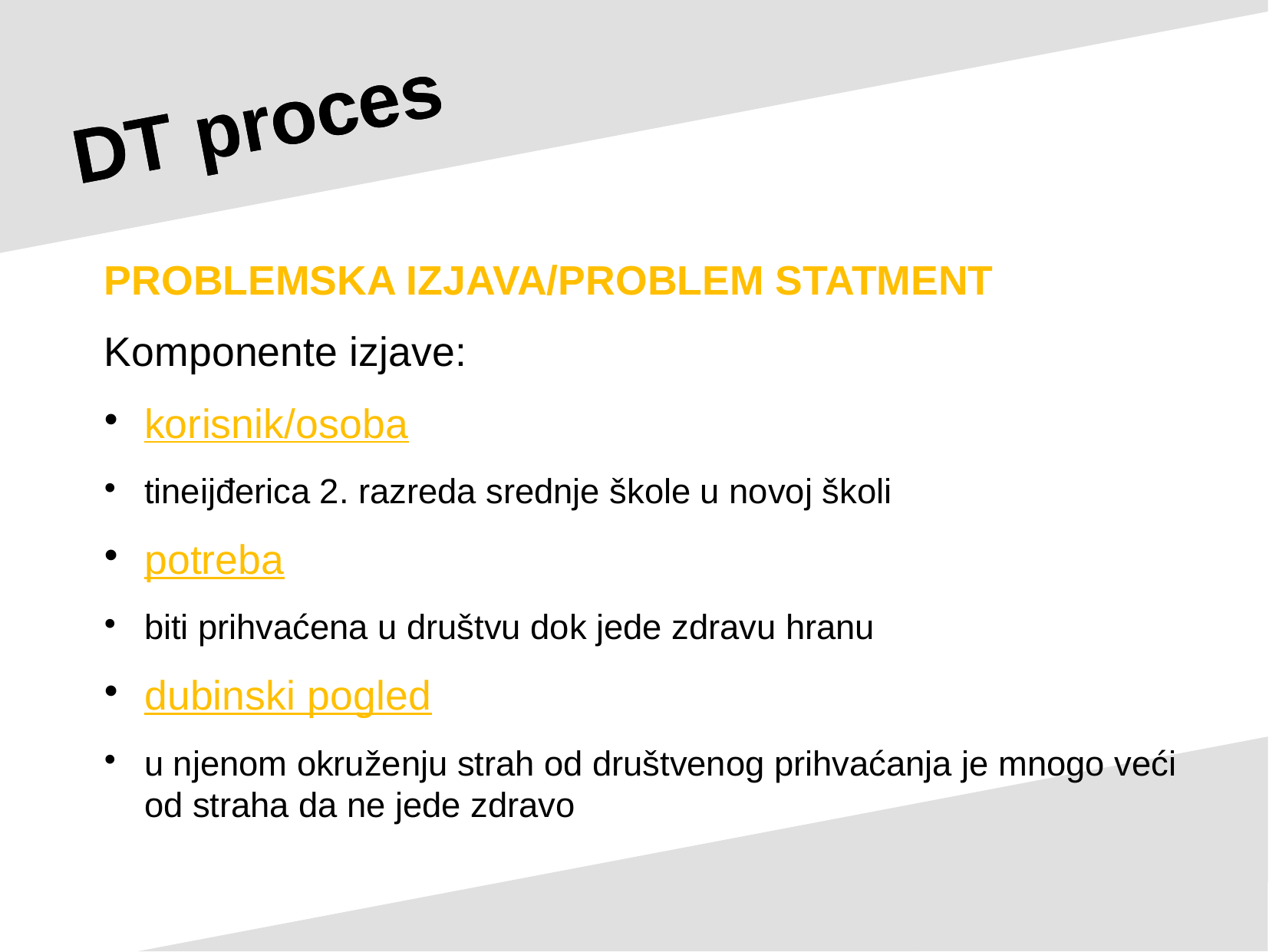

DT proces
DT proces
PROBLEMSKA IZJAVA/PROBLEM STATMENT
Komponente izjave:
korisnik/osoba
tineijđerica 2. razreda srednje škole u novoj školi
potreba
biti prihvaćena u društvu dok jede zdravu hranu
dubinski pogled
u njenom okruženju strah od društvenog prihvaćanja je mnogo veći od straha da ne jede zdravo